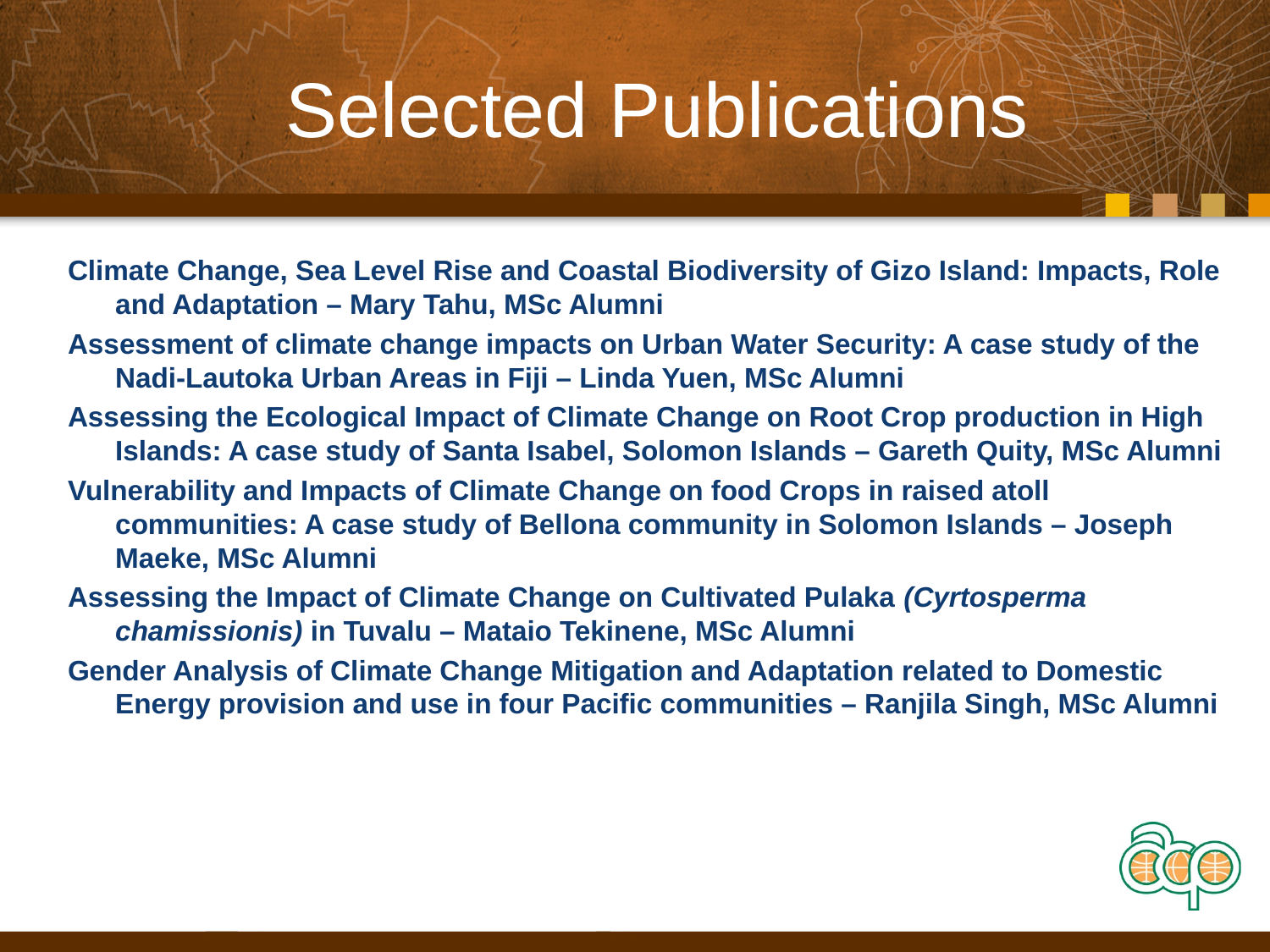

# Selected Publications
Climate Change, Sea Level Rise and Coastal Biodiversity of Gizo Island: Impacts, Role and Adaptation – Mary Tahu, MSc Alumni
Assessment of climate change impacts on Urban Water Security: A case study of the Nadi-Lautoka Urban Areas in Fiji – Linda Yuen, MSc Alumni
Assessing the Ecological Impact of Climate Change on Root Crop production in High Islands: A case study of Santa Isabel, Solomon Islands – Gareth Quity, MSc Alumni
Vulnerability and Impacts of Climate Change on food Crops in raised atoll communities: A case study of Bellona community in Solomon Islands – Joseph Maeke, MSc Alumni
Assessing the Impact of Climate Change on Cultivated Pulaka (Cyrtosperma chamissionis) in Tuvalu – Mataio Tekinene, MSc Alumni
Gender Analysis of Climate Change Mitigation and Adaptation related to Domestic Energy provision and use in four Pacific communities – Ranjila Singh, MSc Alumni